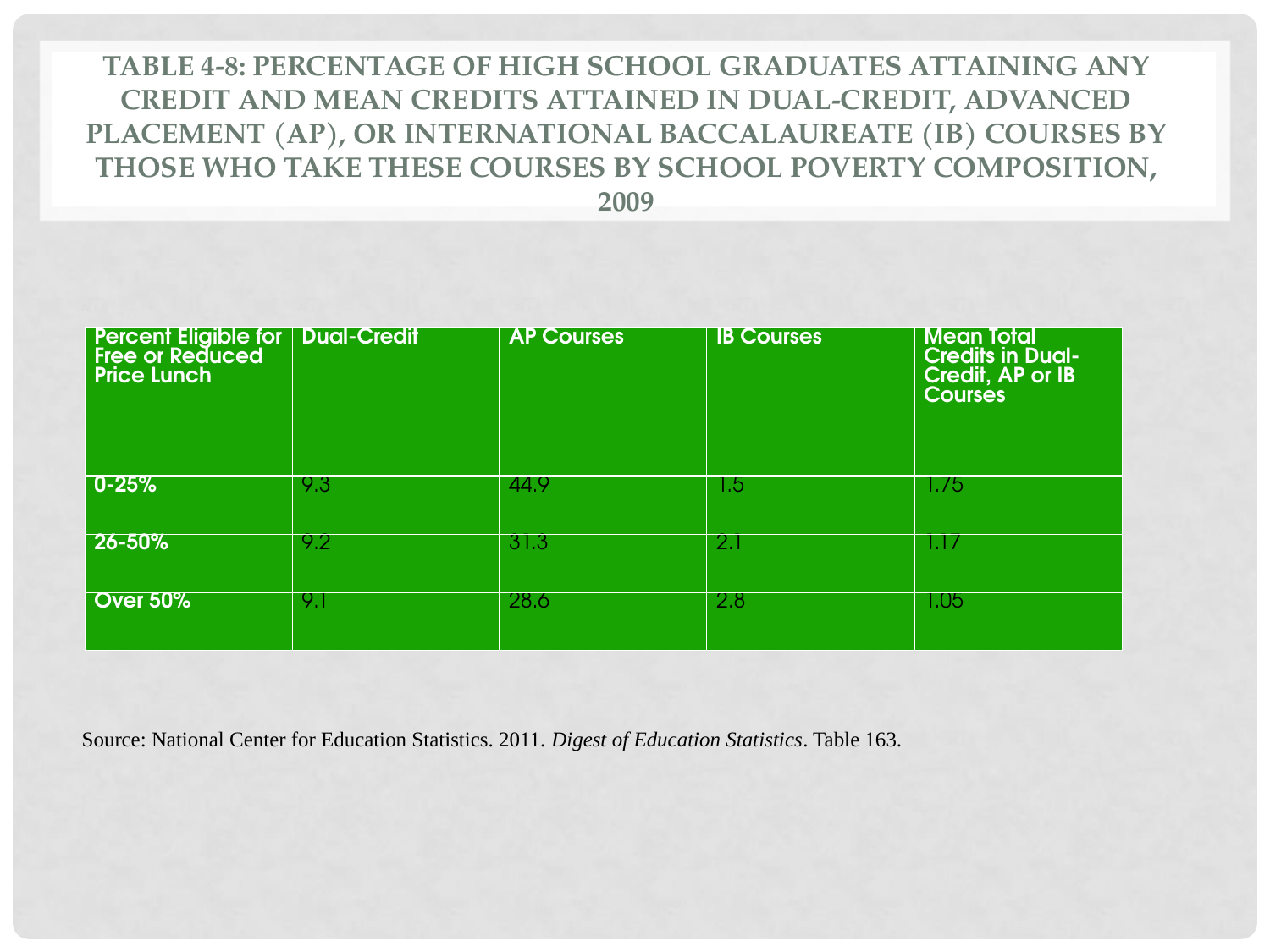

# TABLE 4-8: PERCENTAGE OF HIGH SCHOOL GRADUATES ATTAINING ANY CREDIT AND MEAN CREDITS ATTAINED IN DUAL-CREDIT, ADVANCED PLACEMENT (AP), OR INTERNATIONAL BACCALAUREATE (IB) COURSES BY THOSE WHO TAKE THESE COURSES BY SCHOOL POVERTY COMPOSITION, 2009
| Percent Eligible for Free or Reduced Price Lunch | Dual-Credit | AP Courses | IB Courses | Mean Total Credits in Dual-Credit, AP or IB Courses |
| --- | --- | --- | --- | --- |
| 0-25% | 9.3 | 44.9 | 1.5 | 1.75 |
| 26-50% | 9.2 | 31.3 | 2.1 | 1.17 |
| Over 50% | 9.1 | 28.6 | 2.8 | 1.05 |
Source: National Center for Education Statistics. 2011. Digest of Education Statistics. Table 163.